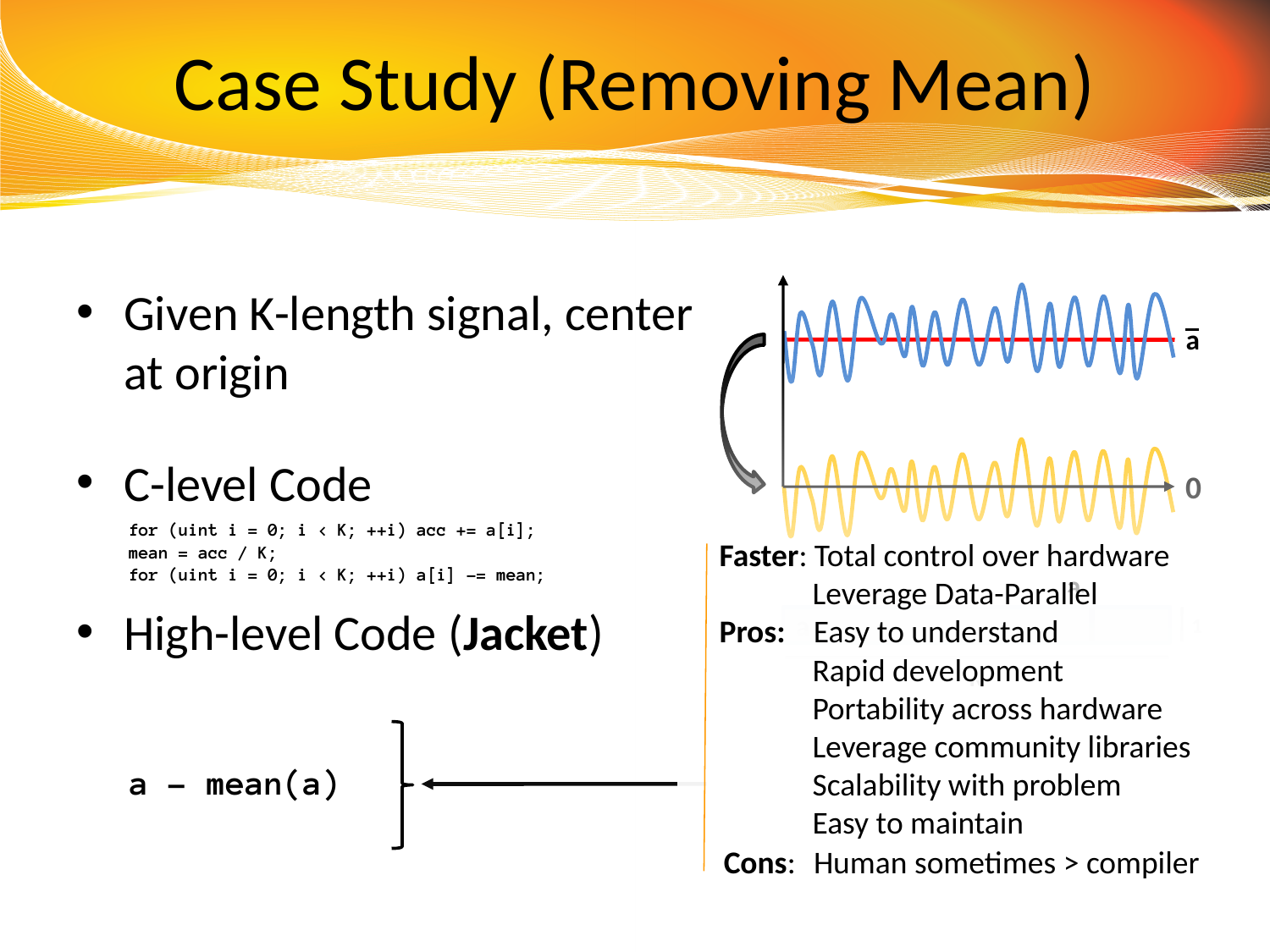

# Case Study (Removing Mean)
Given K-length signal, center
at origin
C-level Code
High-level Code (Jacket)

a

0
ai
a
1

K

for (uint i = 0; i < K; ++i) acc += a[i];
mean = acc / K;
for (uint i = 0; i < K; ++i) a[i] -= mean;
Faster: Total control over hardware
             Leverage Data-Parallel
Pros:     Easy to understand

Rapid development
Portability across hardware
Leverage community libraries
Scalability with problem
Easy to maintain

a – mean(a)
Cons:   Human sometimes > compiler